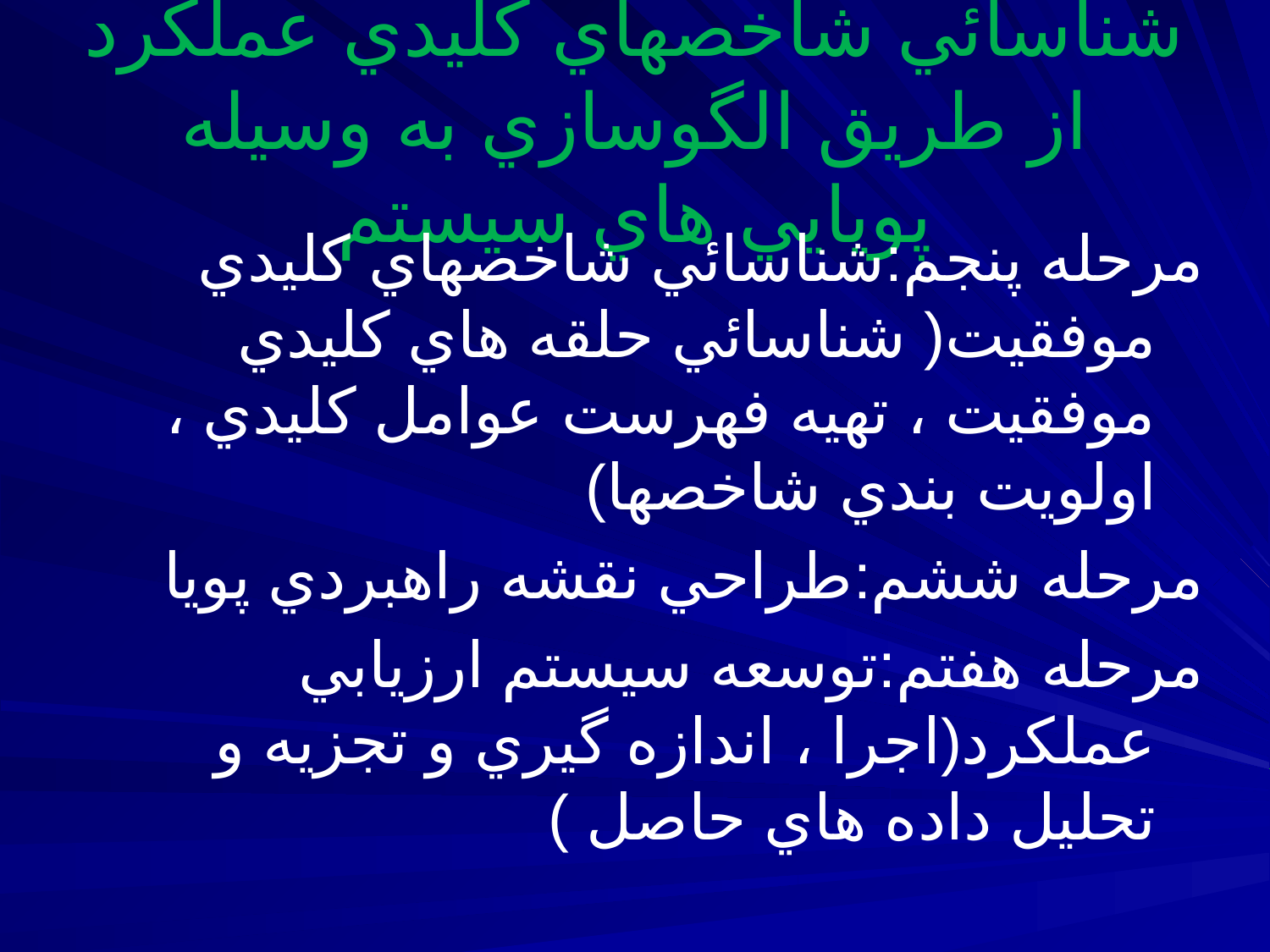

# شناسائي شاخصهاي کليدي عملکرد از طريق الگوسازي به وسيله پويايي هاي سيستم
مرحله پنجم:شناسائي شاخصهاي کليدي موفقيت( شناسائي حلقه هاي کليدي موفقيت ، تهيه فهرست عوامل کليدي ، اولويت بندي شاخصها)
مرحله ششم:طراحي نقشه راهبردي پويا
مرحله هفتم:توسعه سيستم ارزيابي عملکرد(اجرا ، اندازه گيري و تجزيه و تحليل داده هاي حاصل )